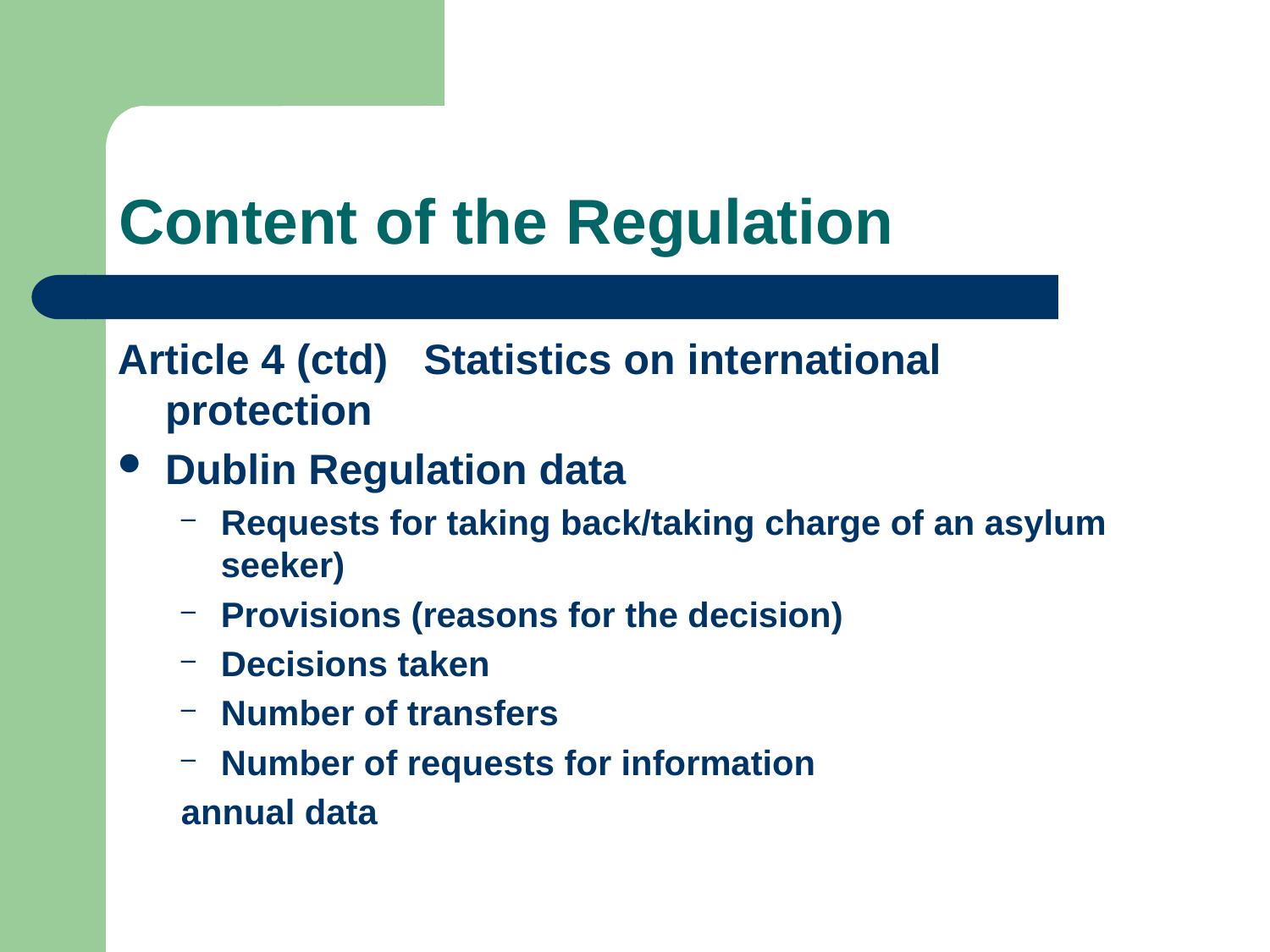

# Content of the Regulation
Article 4 (ctd)   Statistics on international protection
Dublin Regulation data
Requests for taking back/taking charge of an asylum seeker)
Provisions (reasons for the decision)
Decisions taken
Number of transfers
Number of requests for information
annual data